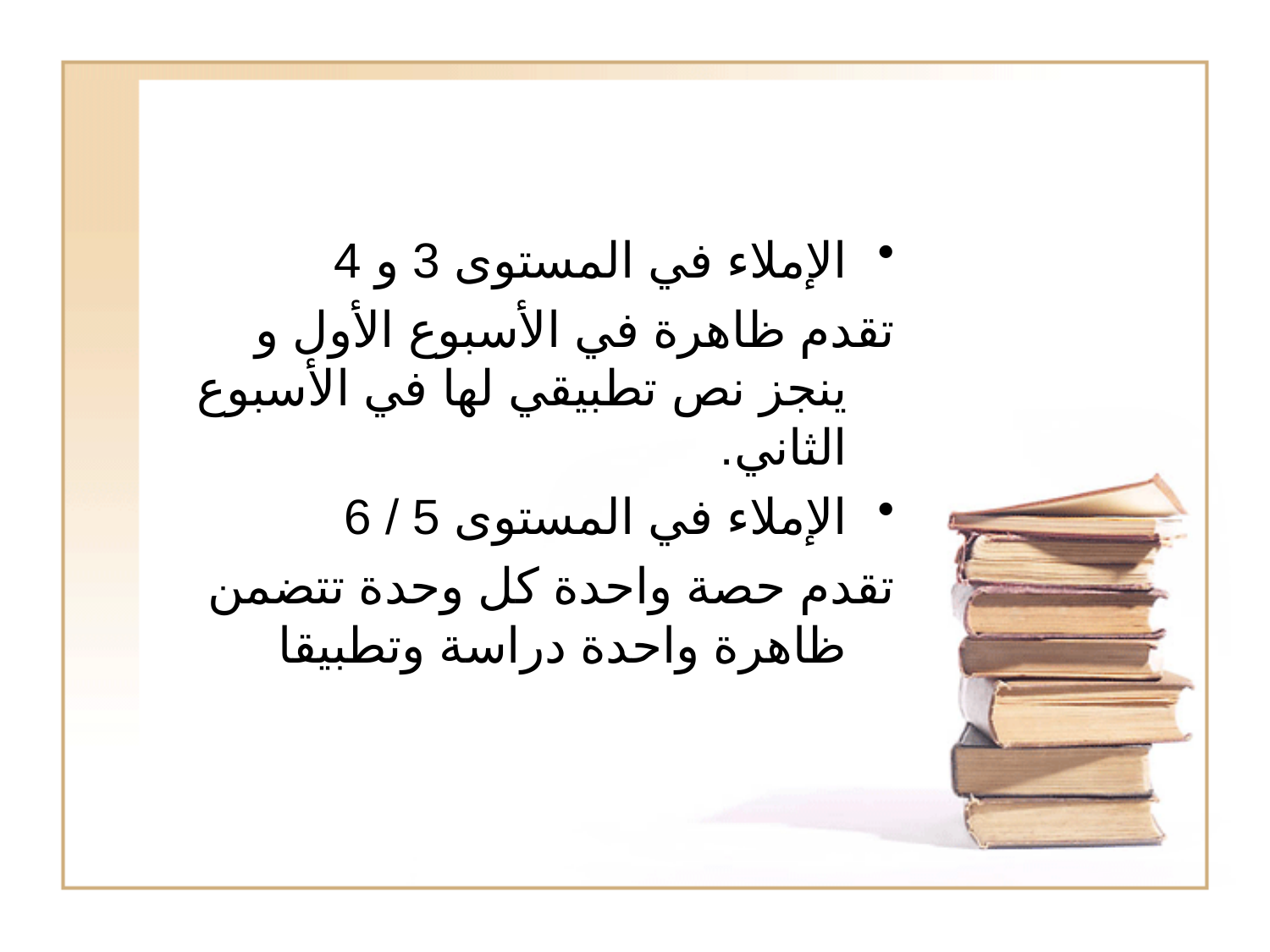

#
الإملاء في المستوى 3 و 4
تقدم ظاهرة في الأسبوع الأول و ينجز نص تطبيقي لها في الأسبوع الثاني.
الإملاء في المستوى 5 / 6
تقدم حصة واحدة كل وحدة تتضمن ظاهرة واحدة دراسة وتطبيقا